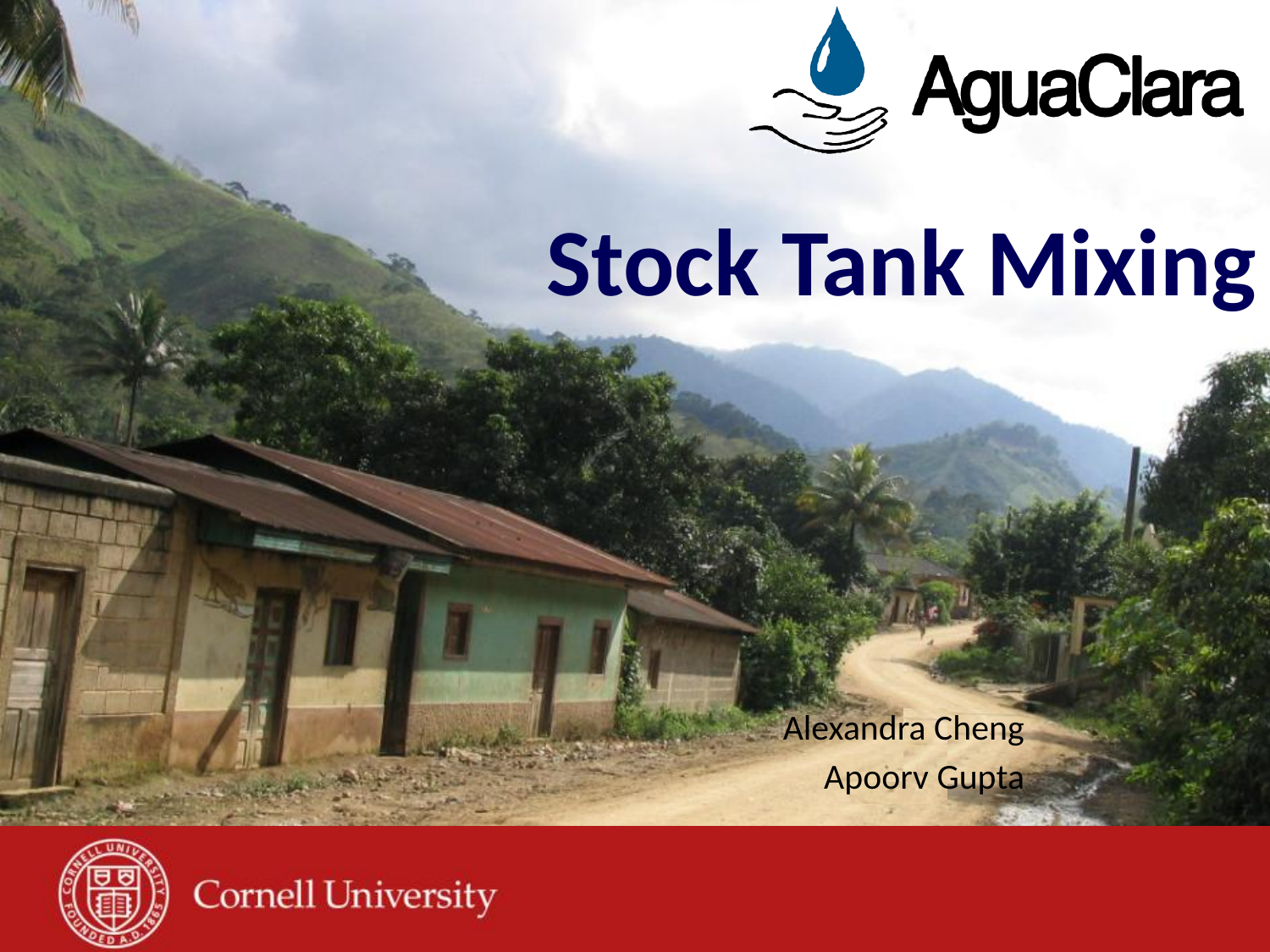

# Stock Tank Mixing
Alexandra Cheng
Apoorv Gupta